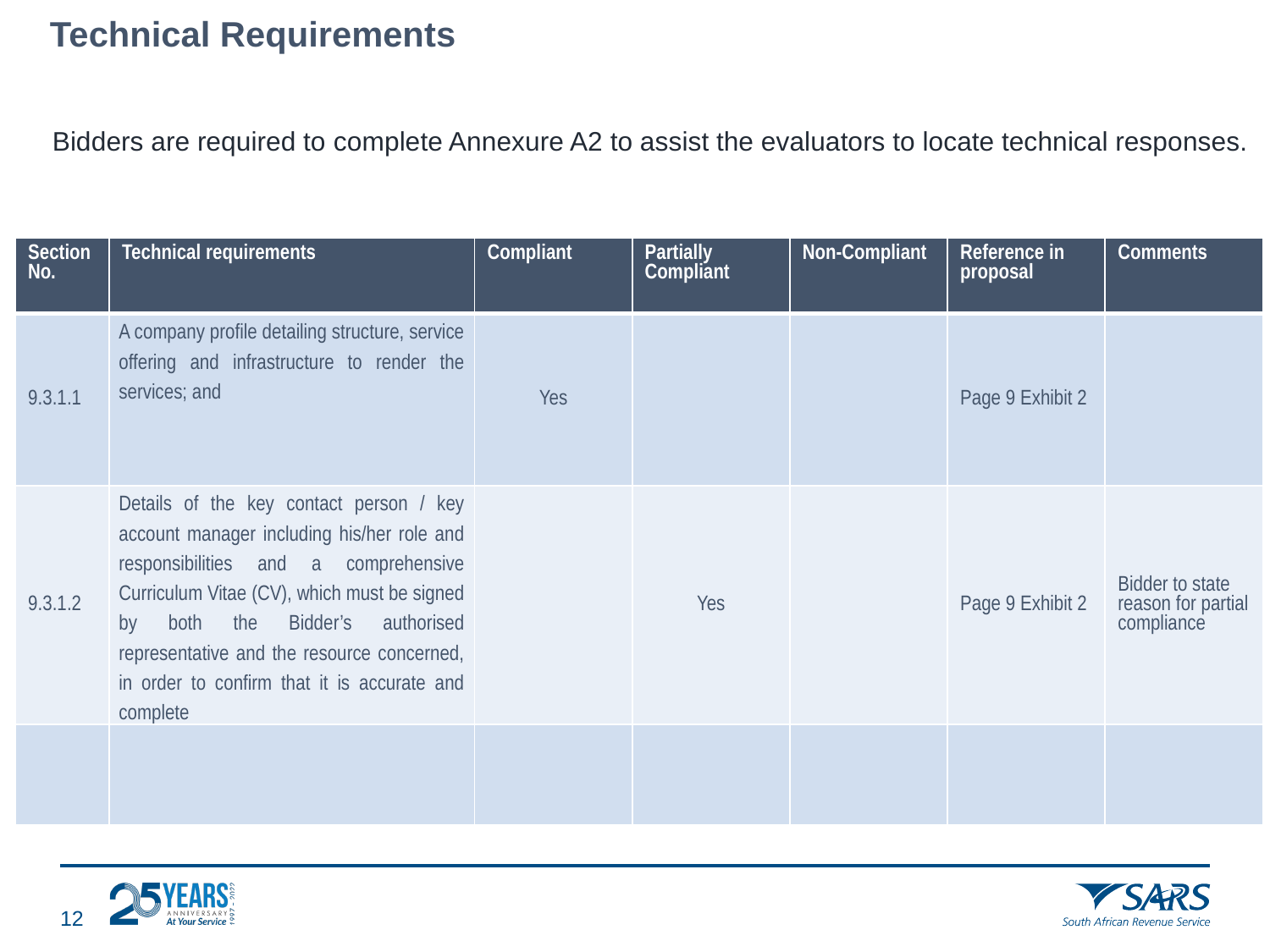

Technical Requirements
Bidders are required to complete Annexure A2 to assist the evaluators to locate technical responses.
| Section No. | Technical requirements | Compliant | Partially Compliant | Non-Compliant | Reference in proposal | Comments |
| --- | --- | --- | --- | --- | --- | --- |
| 9.3.1.1 | A company profile detailing structure, service offering and infrastructure to render the services; and | Yes |  |  | Page 9 Exhibit 2 |  |
| 9.3.1.2 | Details of the key contact person / key account manager including his/her role and responsibilities and a comprehensive Curriculum Vitae (CV), which must be signed by both the Bidder’s authorised representative and the resource concerned, in order to confirm that it is accurate and complete |  | Yes |  | Page 9 Exhibit 2 | Bidder to state reason for partial compliance |
|  |  |  |  |  |  |  |
12